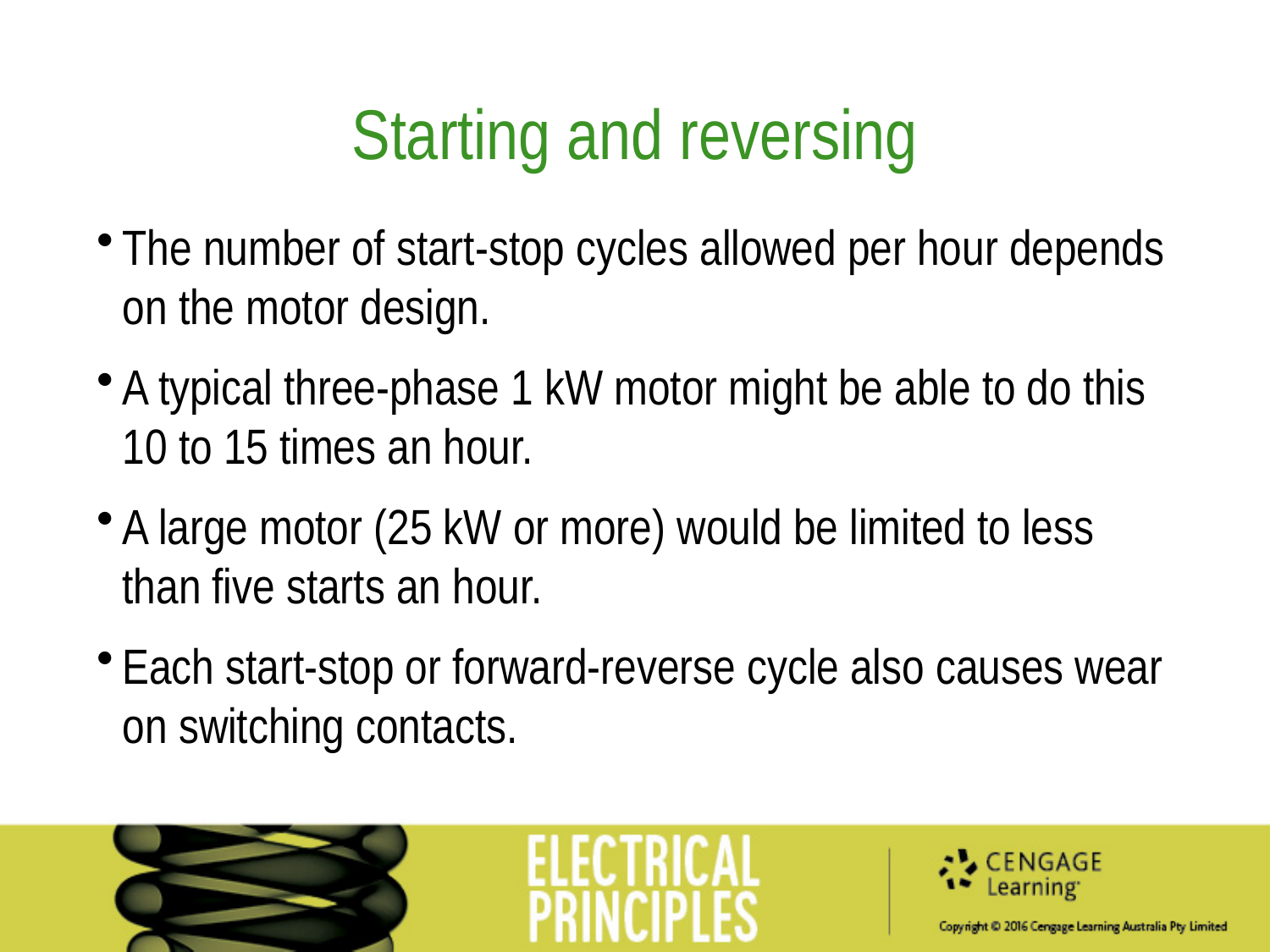

Starting and reversing

The number of start-stop cycles allowed per hour depends on the motor design.
A typical three-phase 1 kW motor might be able to do this 10 to 15 times an hour.
A large motor (25 kW or more) would be limited to less than five starts an hour.
Each start-stop or forward-reverse cycle also causes wear on switching contacts.